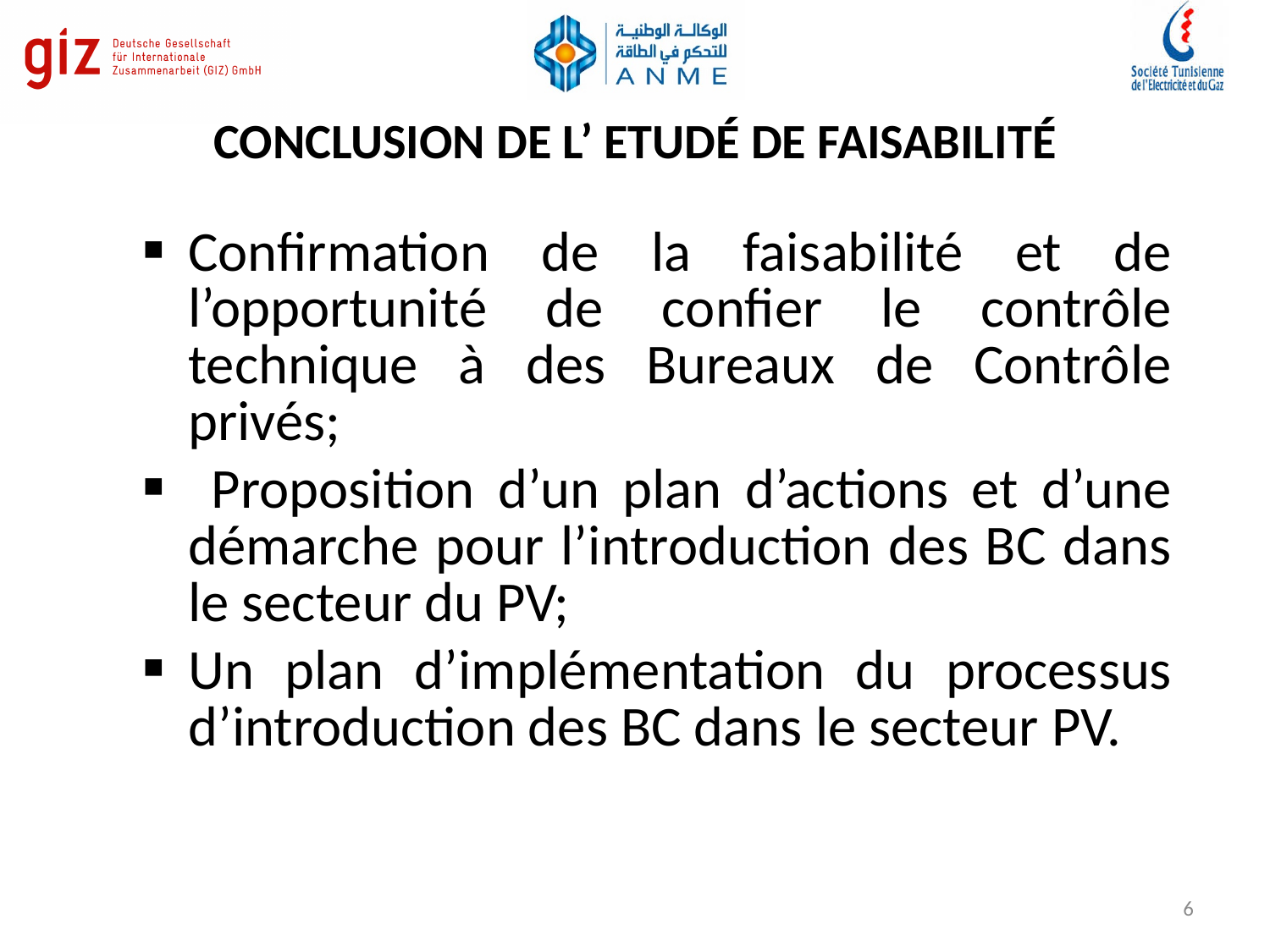

CONCLUSION DE L’ ETUDÉ DE FAISABILITÉ
Confirmation de la faisabilité et de l’opportunité de confier le contrôle technique à des Bureaux de Contrôle privés;
 Proposition d’un plan d’actions et d’une démarche pour l’introduction des BC dans le secteur du PV;
Un plan d’implémentation du processus d’introduction des BC dans le secteur PV.

6